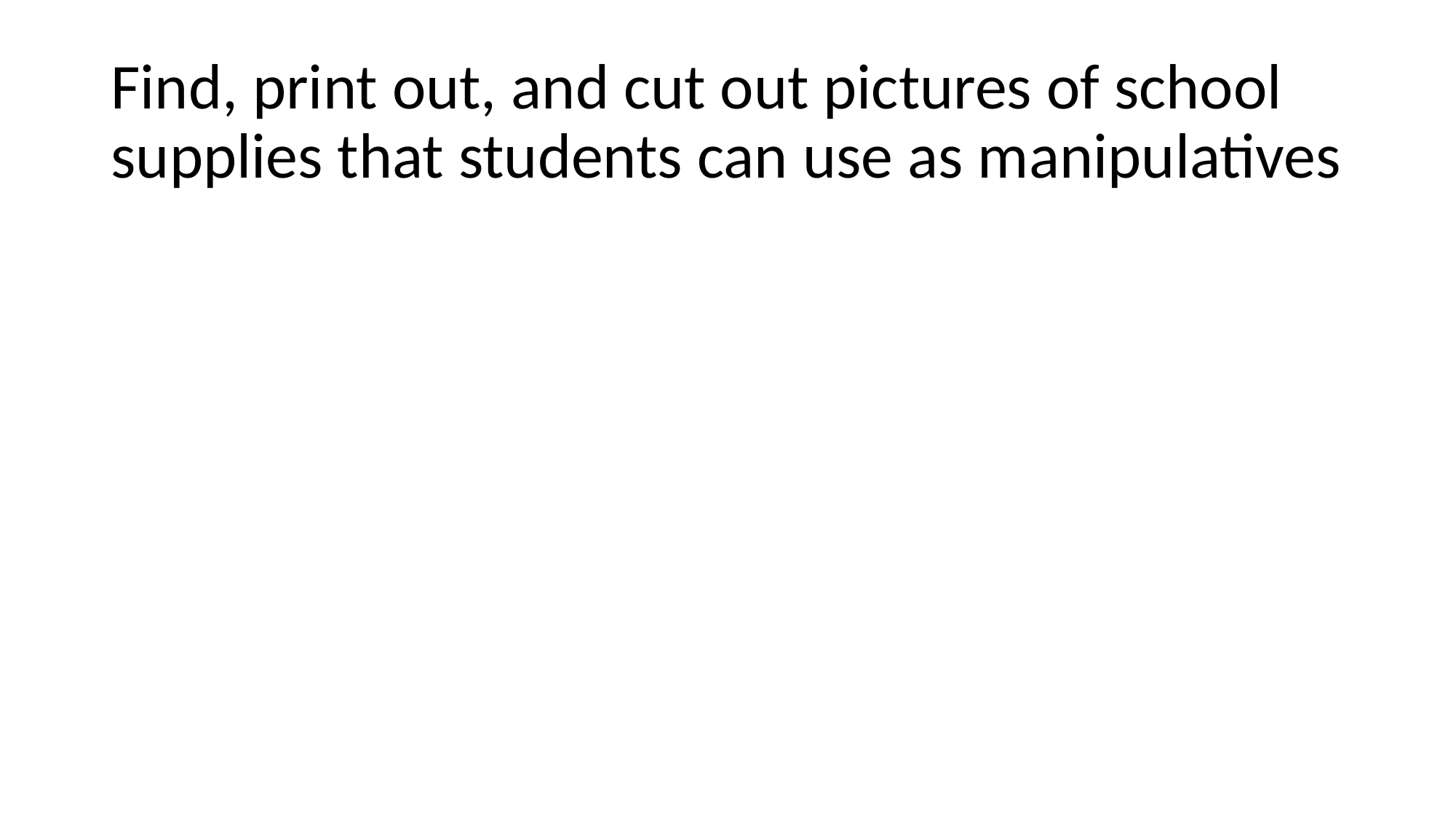

# Find, print out, and cut out pictures of school supplies that students can use as manipulatives